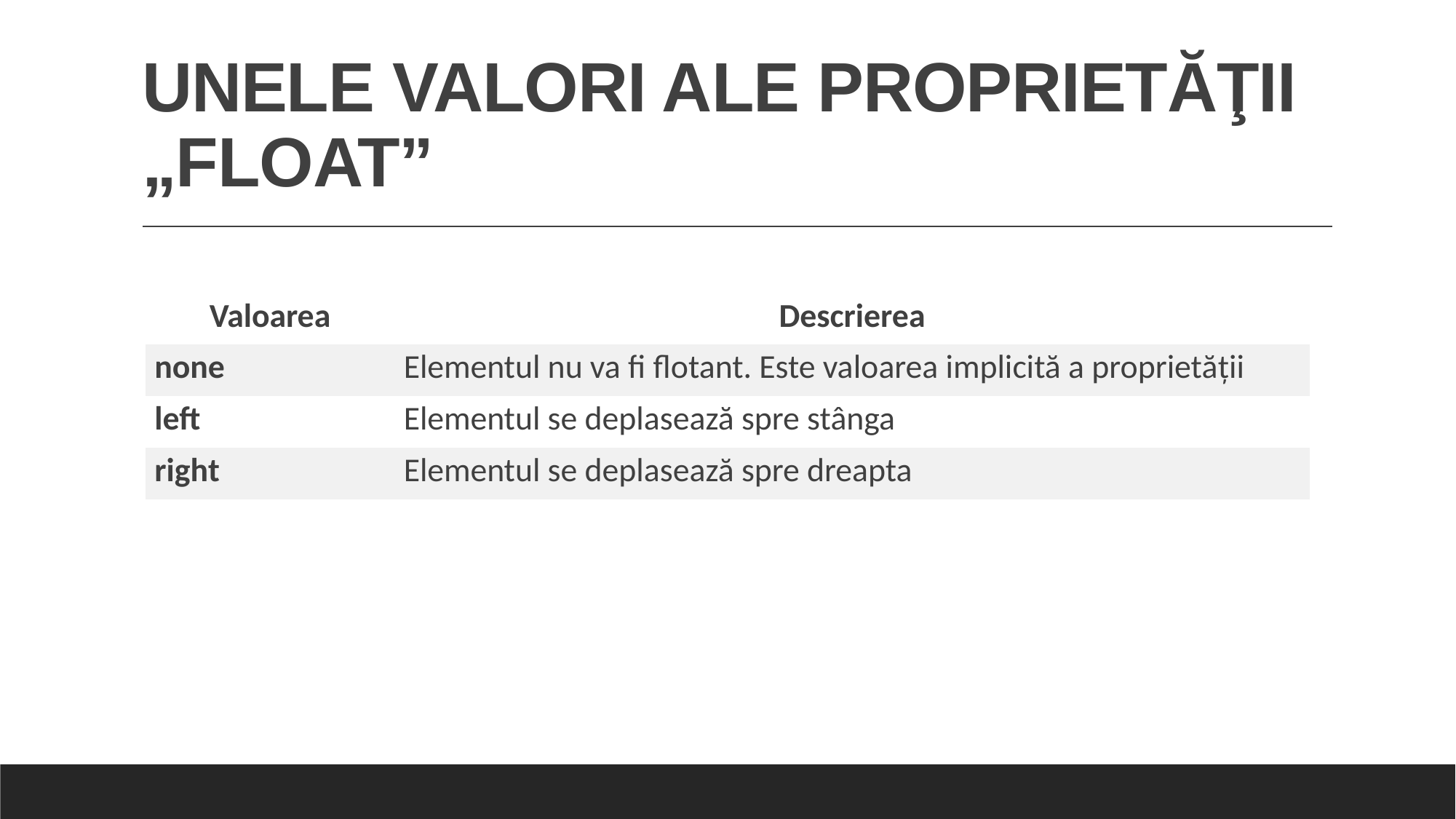

# UNELE VALORI ALE PROPRIETĂŢII „FLOAT”
| Valoarea | Descrierea |
| --- | --- |
| none | Elementul nu va fi flotant. Este valoarea implicită a proprietăţii |
| left | Elementul se deplasează spre stânga |
| right | Elementul se deplasează spre dreapta |